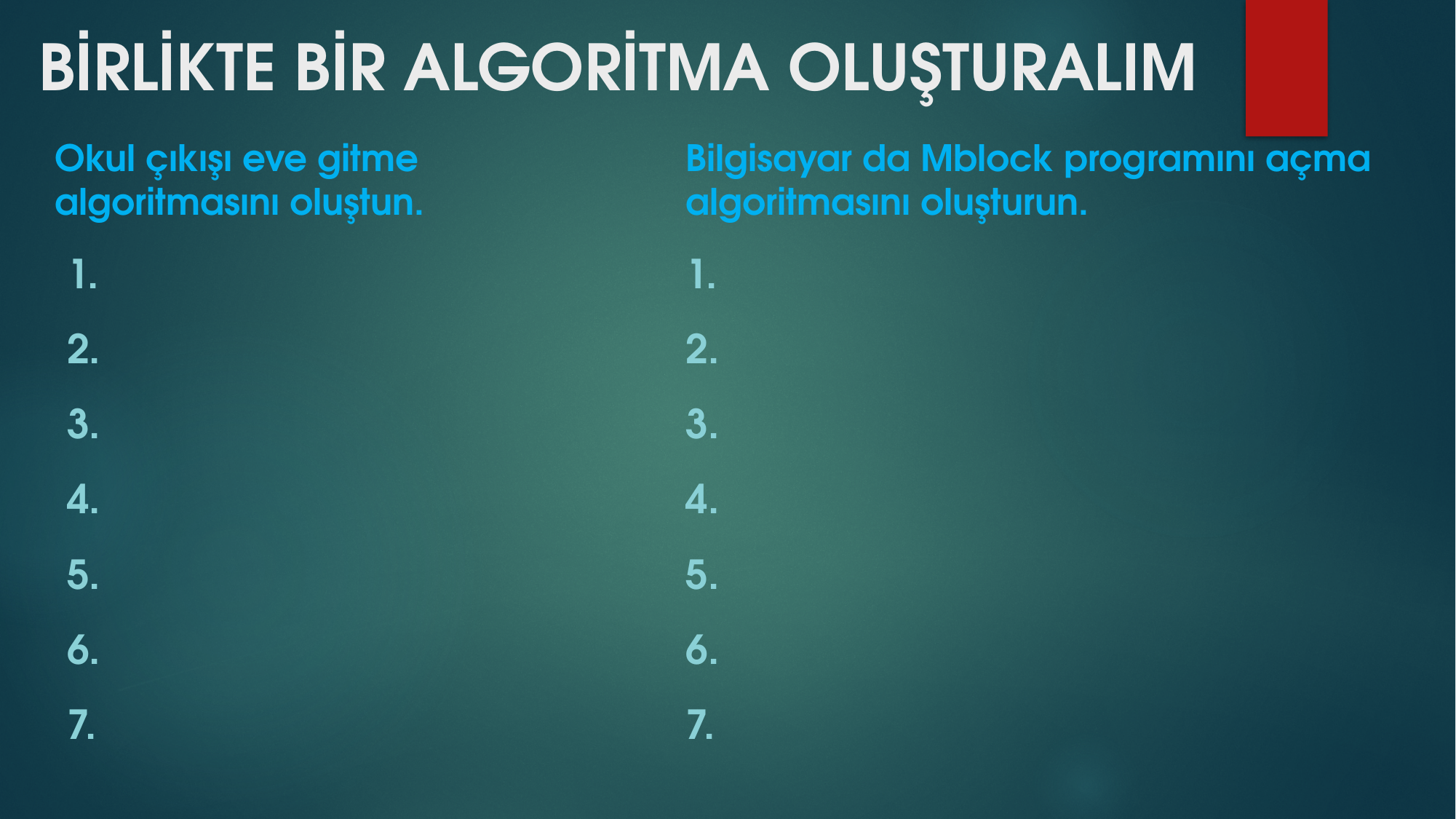

# BİRLİKTE BİR ALGORİTMA OLUŞTURALIM
Okul çıkışı eve gitme algoritmasını oluştun.
Bilgisayar da Mblock programını açma algoritmasını oluşturun.